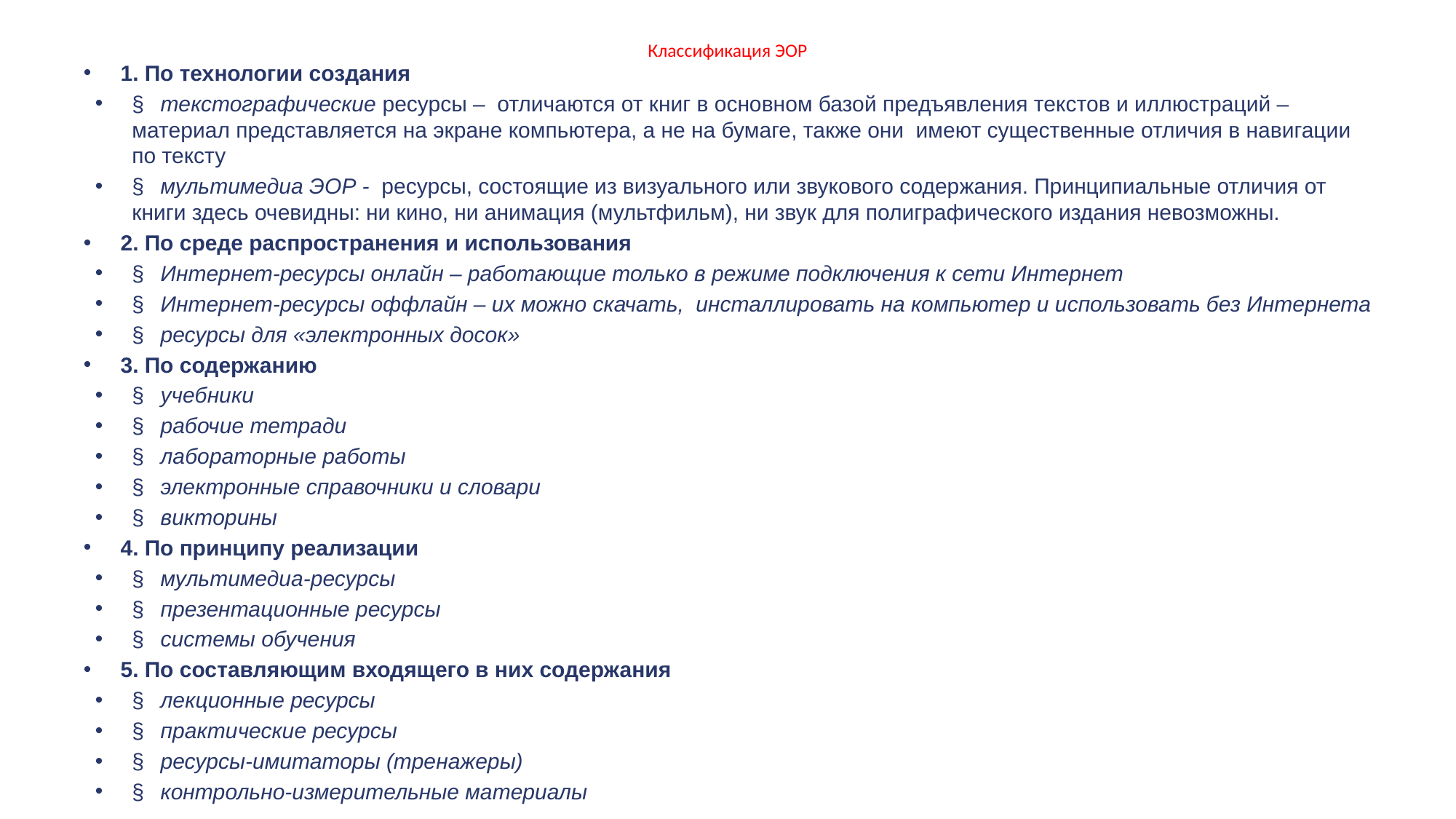

# Классификация ЭОР
1. По технологии создания
§   текстографические ресурсы –  отличаются от книг в основном базой предъявления текстов и иллюстраций – материал представляется на экране компьютера, а не на бумаге, также они  имеют существенные отличия в навигации по тексту
§   мультимедиа ЭОР -  ресурсы, состоящие из визуального или звукового содержания. Принципиальные отличия от книги здесь очевидны: ни кино, ни анимация (мультфильм), ни звук для полиграфического издания невозможны.
2. По среде распространения и использования
§   Интернет-ресурсы онлайн – работающие только в режиме подключения к сети Интернет
§   Интернет-ресурсы оффлайн – их можно скачать,  инсталлировать на компьютер и использовать без Интернета
§   ресурсы для «электронных досок»
3. По содержанию
§   учебники
§   рабочие тетради
§   лабораторные работы
§   электронные справочники и словари
§   викторины
4. По принципу реализации
§   мультимедиа-ресурсы
§   презентационные ресурсы
§   системы обучения
5. По составляющим входящего в них содержания
§   лекционные ресурсы
§   практические ресурсы
§   ресурсы-имитаторы (тренажеры)
§   контрольно-измерительные материалы